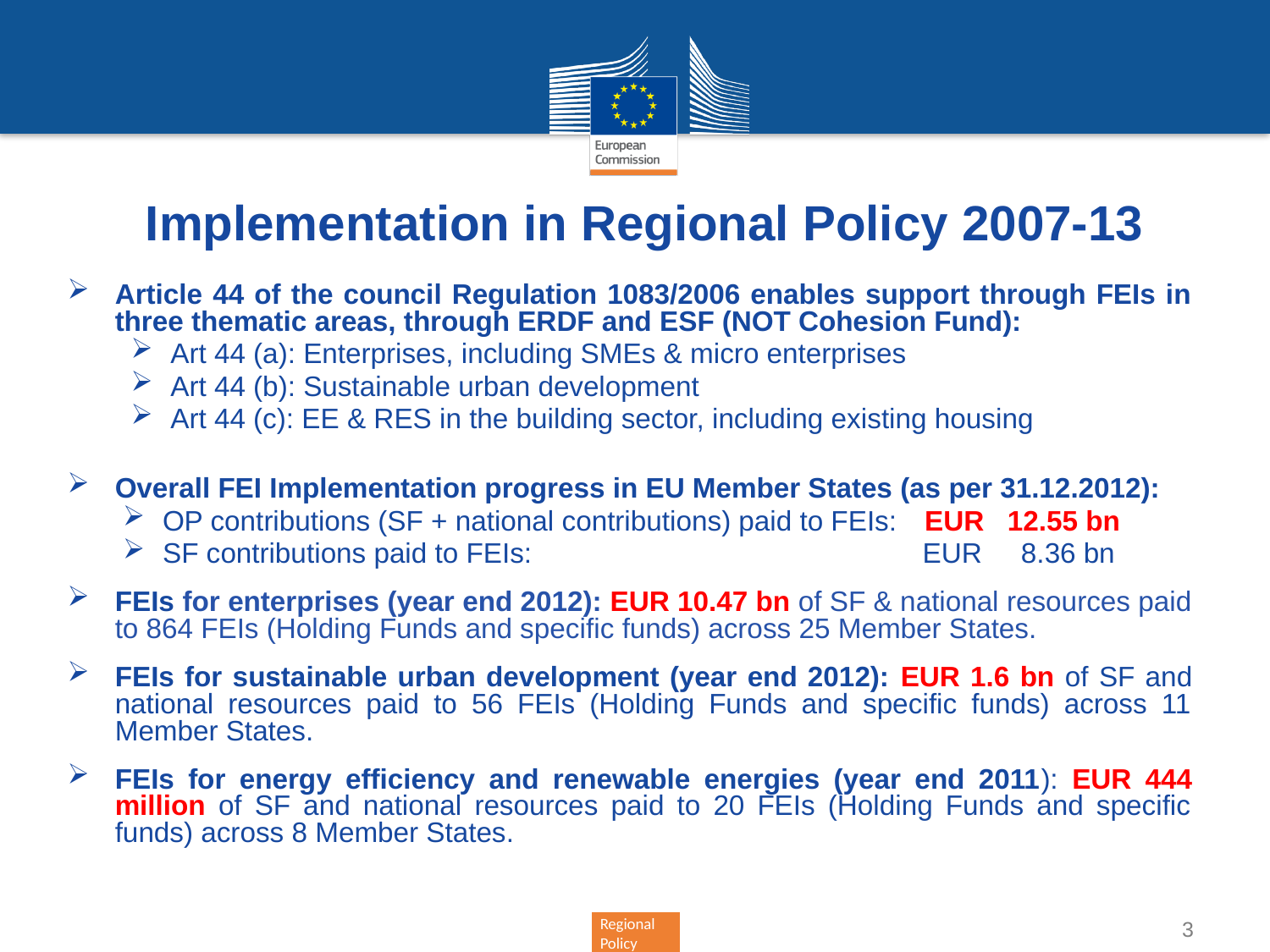

# Implementation in Regional Policy 2007-13
Article 44 of the council Regulation 1083/2006 enables support through FEIs in three thematic areas, through ERDF and ESF (NOT Cohesion Fund):
Art 44 (a): Enterprises, including SMEs & micro enterprises
Art 44 (b): Sustainable urban development
Art 44 (c): EE & RES in the building sector, including existing housing
Overall FEI Implementation progress in EU Member States (as per 31.12.2012):
OP contributions (SF + national contributions) paid to FEIs:  	EUR   12.55 bn
SF contributions paid to FEIs:	              		                EUR     8.36 bn
FEIs for enterprises (year end 2012): EUR 10.47 bn of SF & national resources paid to 864 FEIs (Holding Funds and specific funds) across 25 Member States.
FEIs for sustainable urban development (year end 2012): EUR 1.6 bn of SF and national resources paid to 56 FEIs (Holding Funds and specific funds) across 11 Member States.
FEIs for energy efficiency and renewable energies (year end 2011): EUR 444 million of SF and national resources paid to 20 FEIs (Holding Funds and specific funds) across 8 Member States.

3